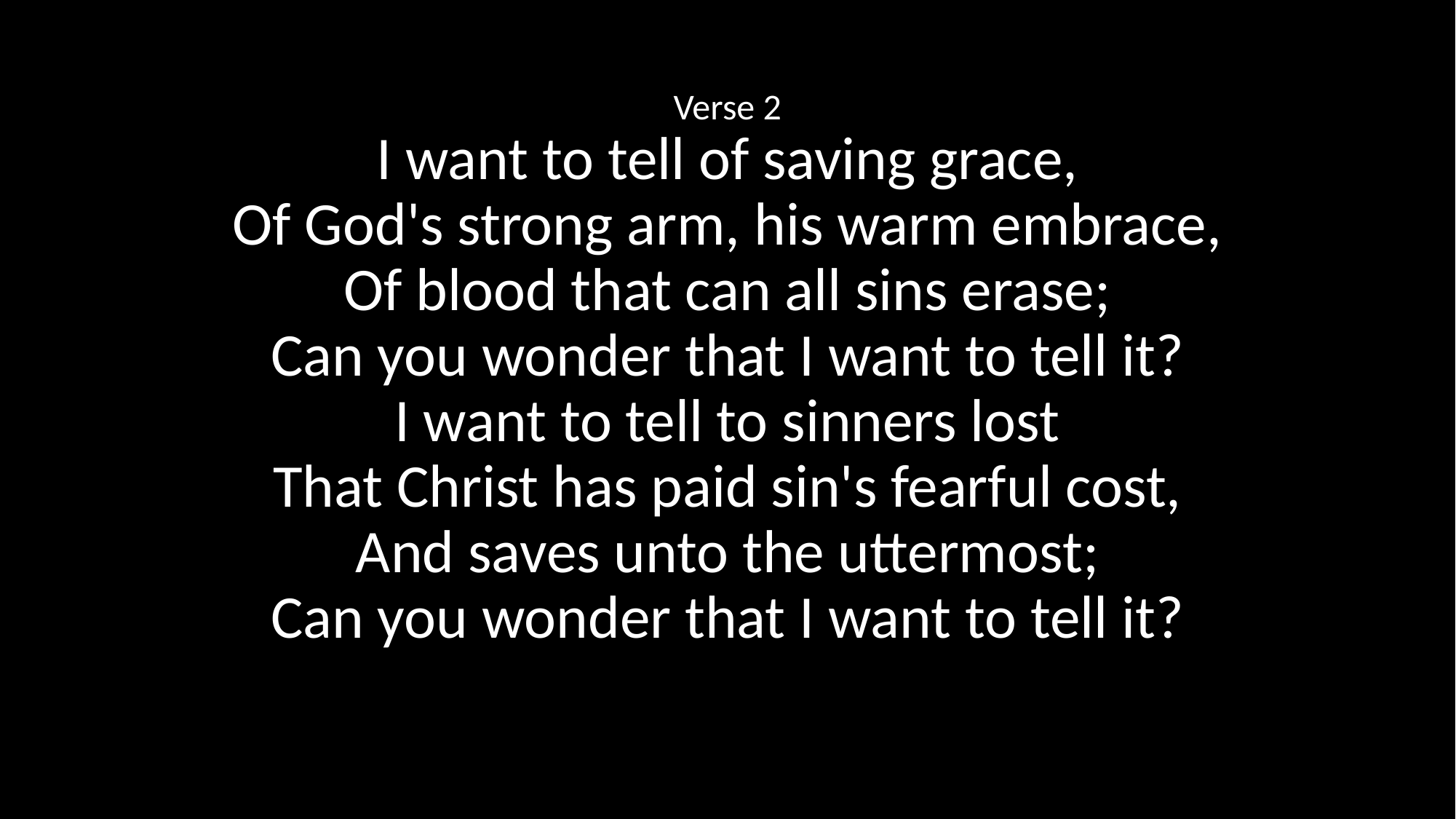

Verse 2
I want to tell of saving grace,
Of God's strong arm, his warm embrace,
Of blood that can all sins erase;
Can you wonder that I want to tell it?
I want to tell to sinners lost
That Christ has paid sin's fearful cost,
And saves unto the uttermost;
Can you wonder that I want to tell it?